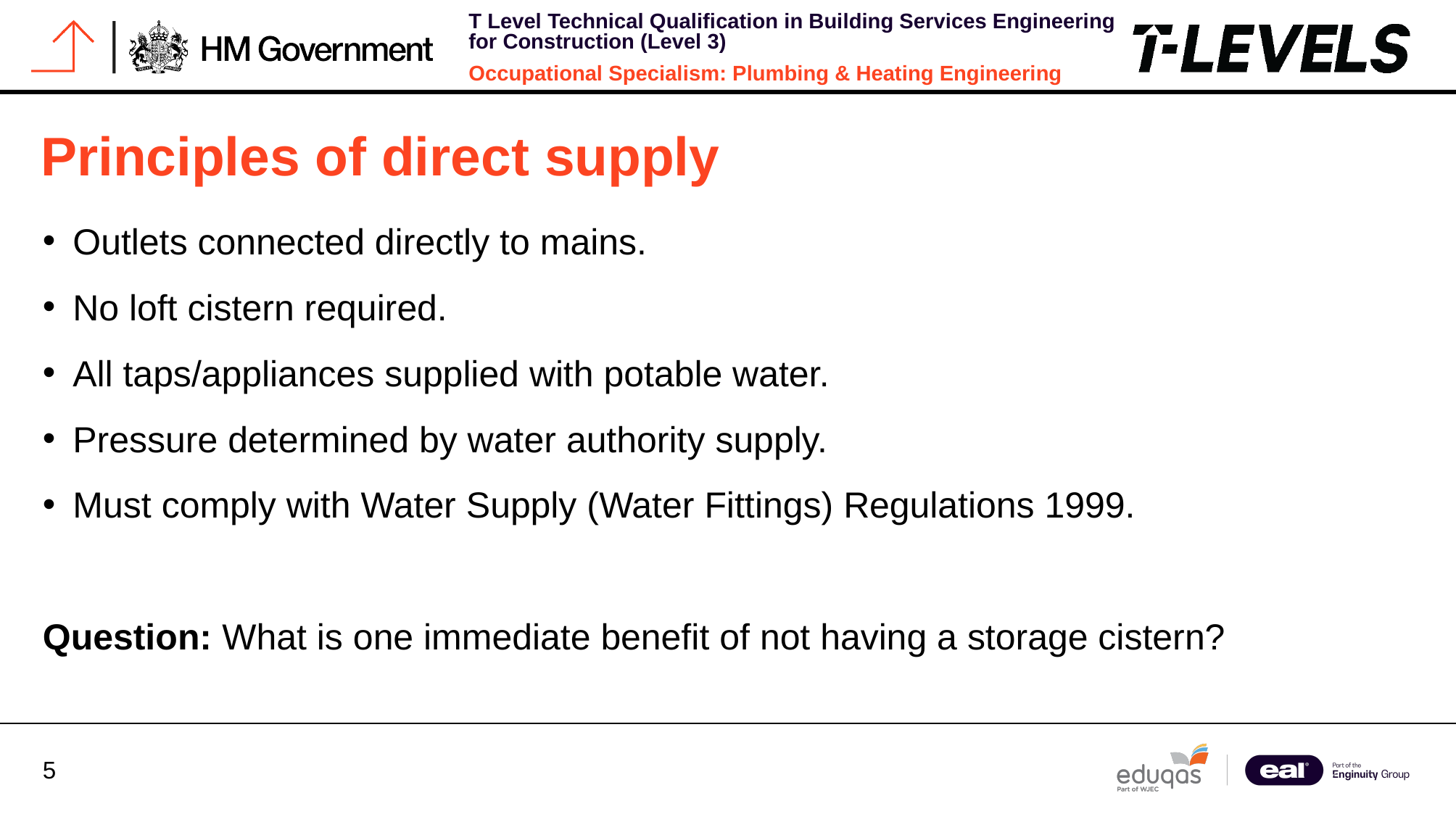

# Principles of direct supply
Outlets connected directly to mains.
No loft cistern required.
All taps/appliances supplied with potable water.
Pressure determined by water authority supply.
Must comply with Water Supply (Water Fittings) Regulations 1999.

Question: What is one immediate benefit of not having a storage cistern?